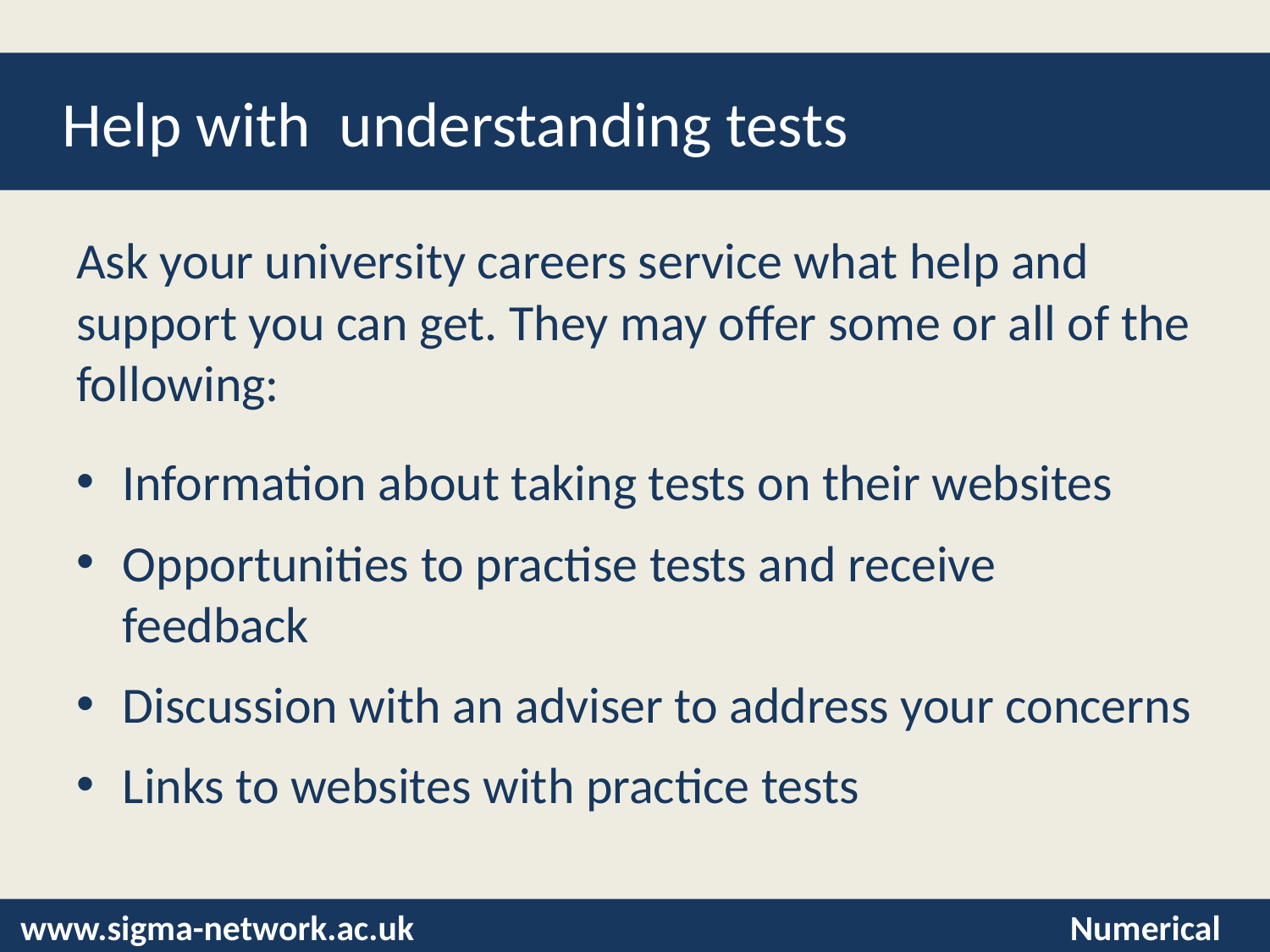

# Help with  understanding tests
Ask your university careers service what help and support you can get. They may offer some or all of the following:
Information about taking tests on their websites
Opportunities to practise tests and receive feedback
Discussion with an adviser to address your concerns
Links to websites with practice tests